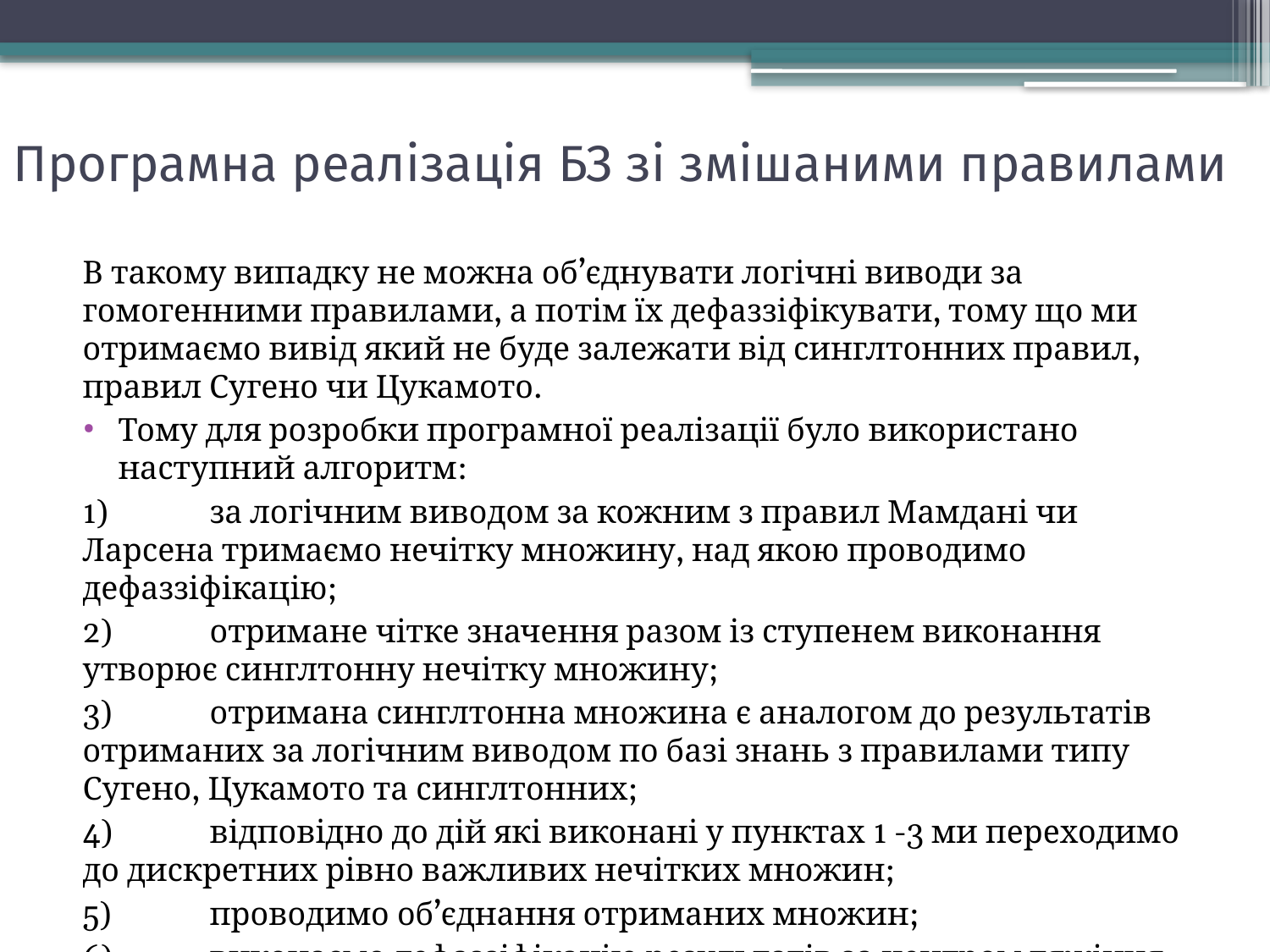

# Програмна реалізація БЗ зі змішаними правилами
В такому випадку не можна об’єднувати логічні виводи за гомогенними правилами, а потім їх дефаззіфікувати, тому що ми отримаємо вивід який не буде залежати від синглтонних правил, правил Сугено чи Цукамото.
Тому для розробки програмної реалізації було використано наступний алгоритм:
1)	за логічним виводом за кожним з правил Мамдані чи Ларсена тримаємо нечітку множину, над якою проводимо дефаззіфікацію;
2)	отримане чітке значення разом із ступенем виконання утворює синглтонну нечітку множину;
3)	отримана синглтонна множина є аналогом до результатів отриманих за логічним виводом по базі знань з правилами типу Сугено, Цукамото та синглтонних;
4)	відповідно до дій які виконані у пунктах 1 -3 ми переходимо до дискретних рівно важливих нечітких множин;
5)	проводимо об’єднання отриманих множин;
6)	виконаємо дефаззіфікацію результатів за центром тяжіння.